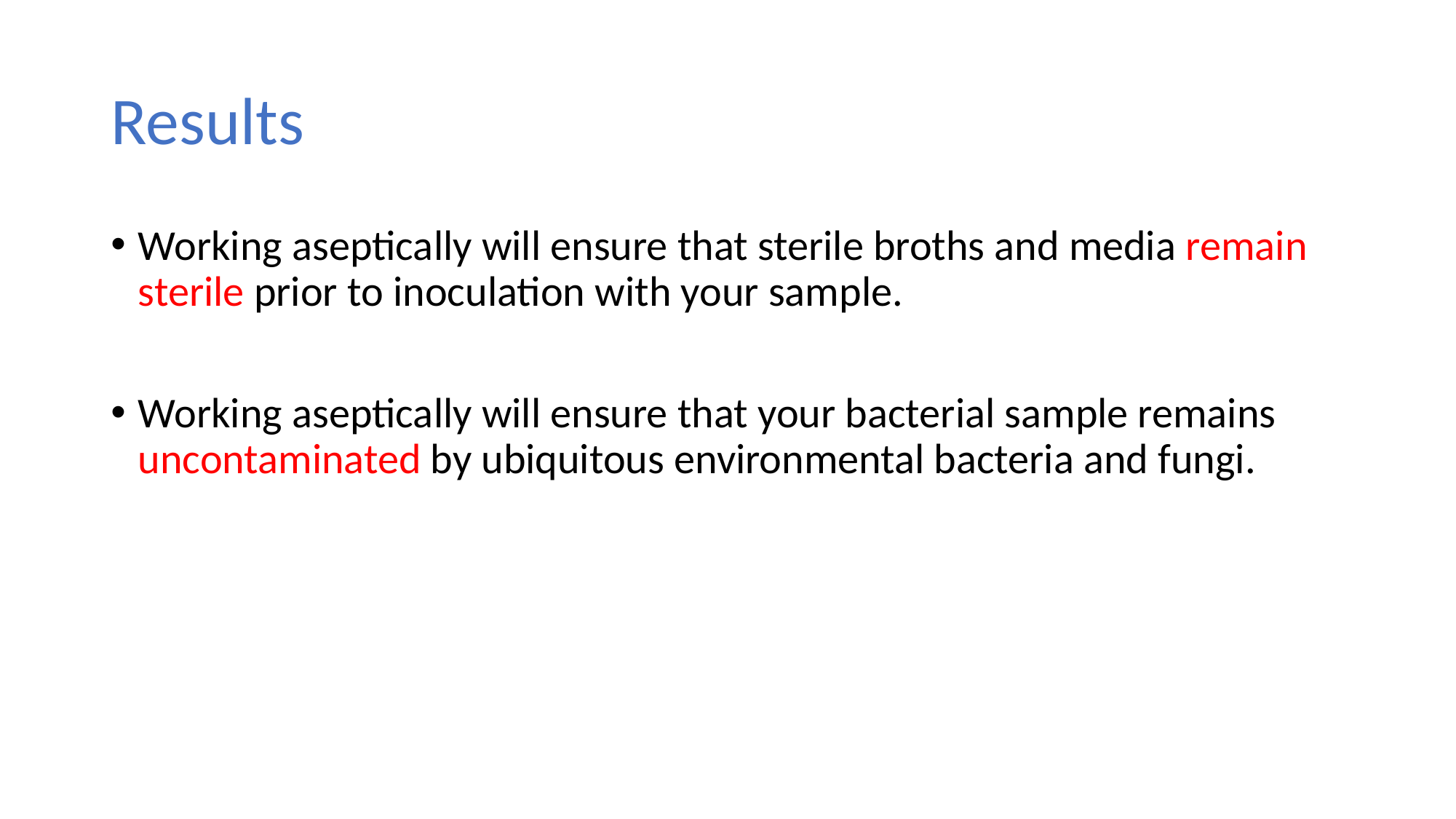

# Results
Working aseptically will ensure that sterile broths and media remain sterile prior to inoculation with your sample.

Working aseptically will ensure that your bacterial sample remains uncontaminated by ubiquitous environmental bacteria and fungi.